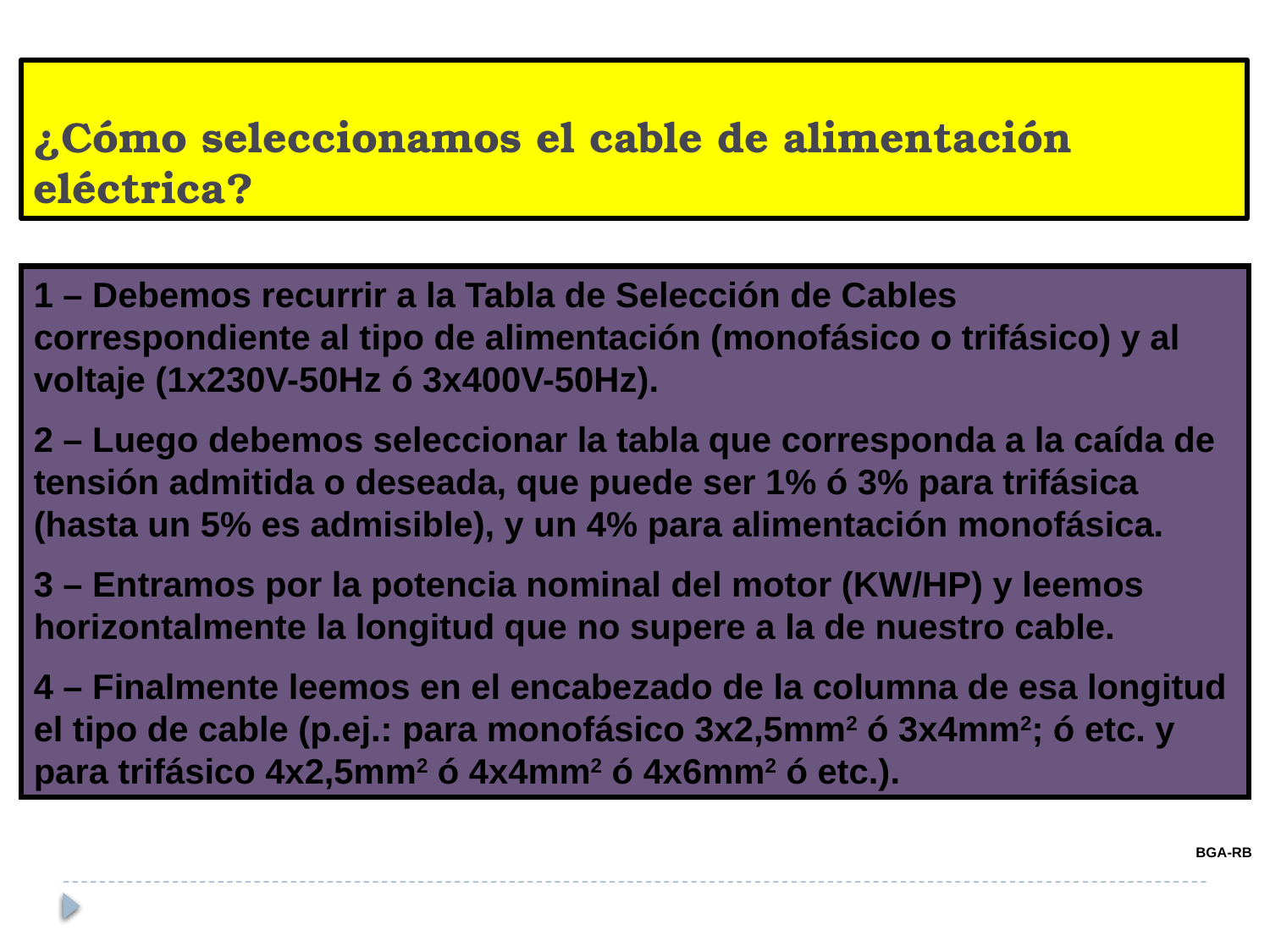

# ¿Cómo seleccionamos el cable de alimentación eléctrica?
1 – Debemos recurrir a la Tabla de Selección de Cables correspondiente al tipo de alimentación (monofásico o trifásico) y al voltaje (1x230V-50Hz ó 3x400V-50Hz).
2 – Luego debemos seleccionar la tabla que corresponda a la caída de tensión admitida o deseada, que puede ser 1% ó 3% para trifásica (hasta un 5% es admisible), y un 4% para alimentación monofásica.
3 – Entramos por la potencia nominal del motor (KW/HP) y leemos horizontalmente la longitud que no supere a la de nuestro cable.
4 – Finalmente leemos en el encabezado de la columna de esa longitud el tipo de cable (p.ej.: para monofásico 3x2,5mm2 ó 3x4mm2; ó etc. y para trifásico 4x2,5mm2 ó 4x4mm2 ó 4x6mm2 ó etc.).
BGA-RB